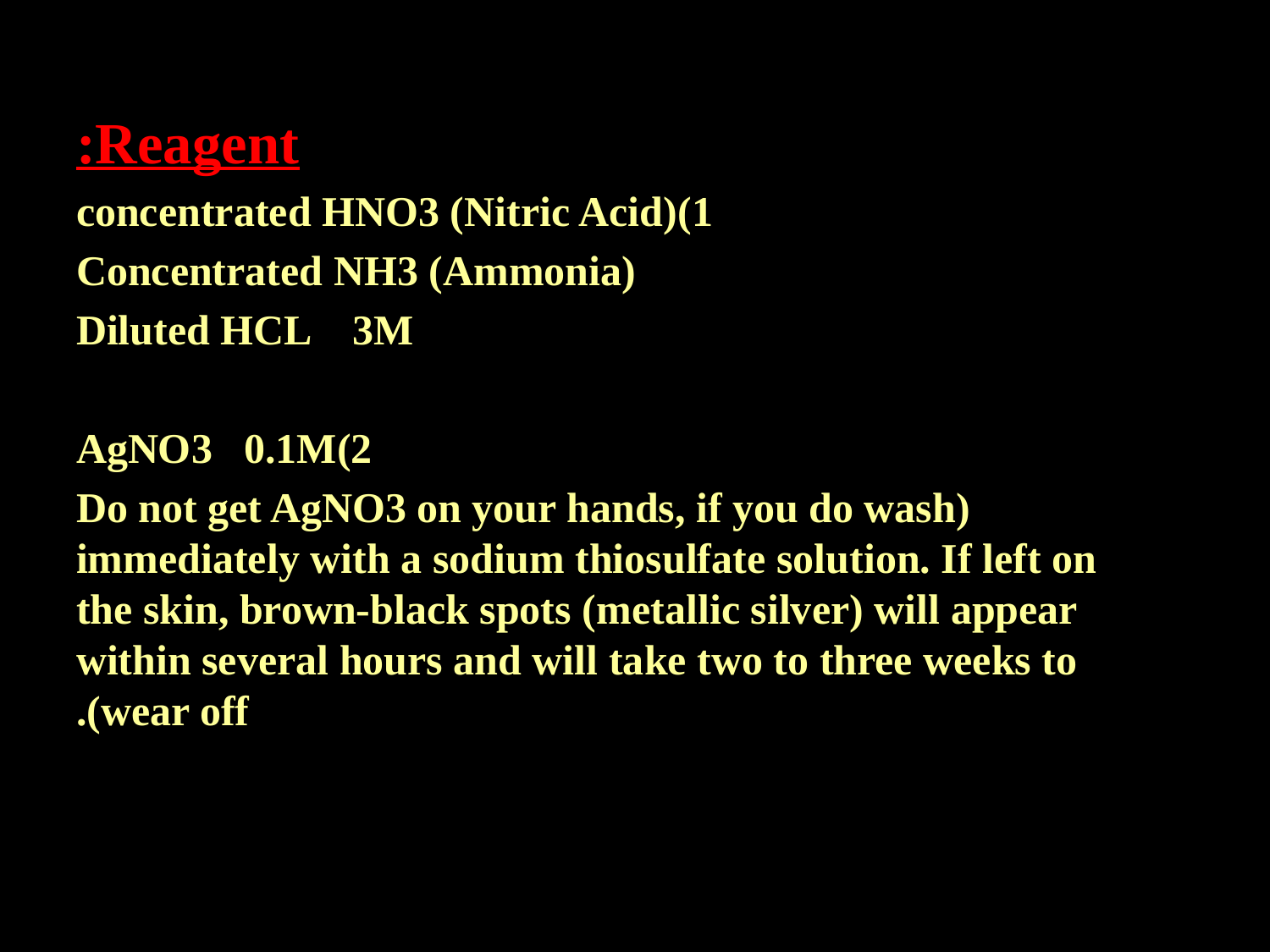

#
Reagent:
1)concentrated HNO3 (Nitric Acid)
Concentrated NH3 (Ammonia)
Diluted HCL    3M

2)AgNO3   0.1M
(Do not get AgNO3 on your hands, if you do wash immediately with a sodium thiosulfate solution. If left on the skin, brown-black spots (metallic silver) will appear within several hours and will take two to three weeks to wear off).